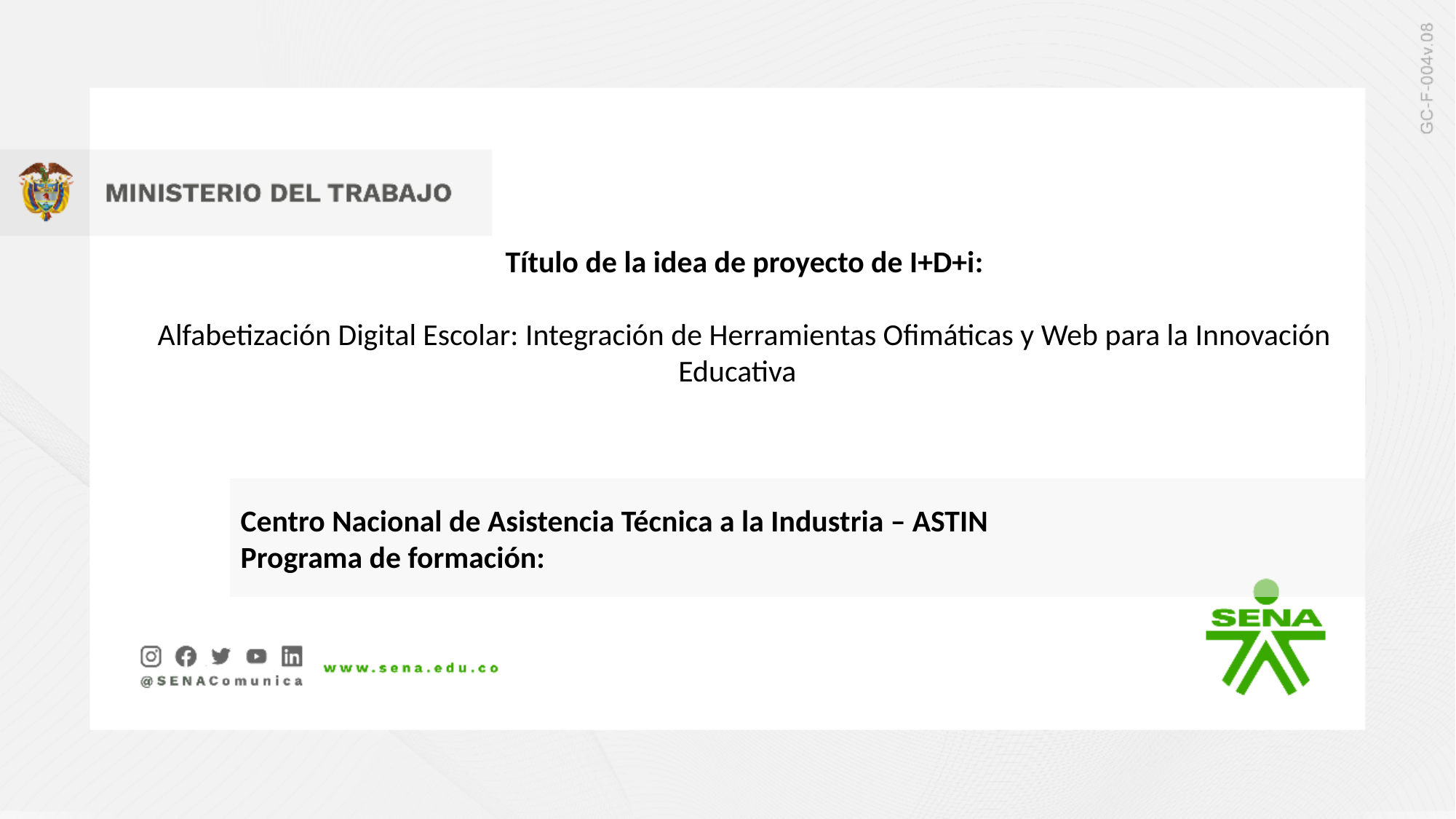

Título de la idea de proyecto de I+D+i:

Alfabetización Digital Escolar: Integración de Herramientas Ofimáticas y Web para la Innovación Educativa
Centro Nacional de Asistencia Técnica a la Industria – ASTIN
Programa de formación: